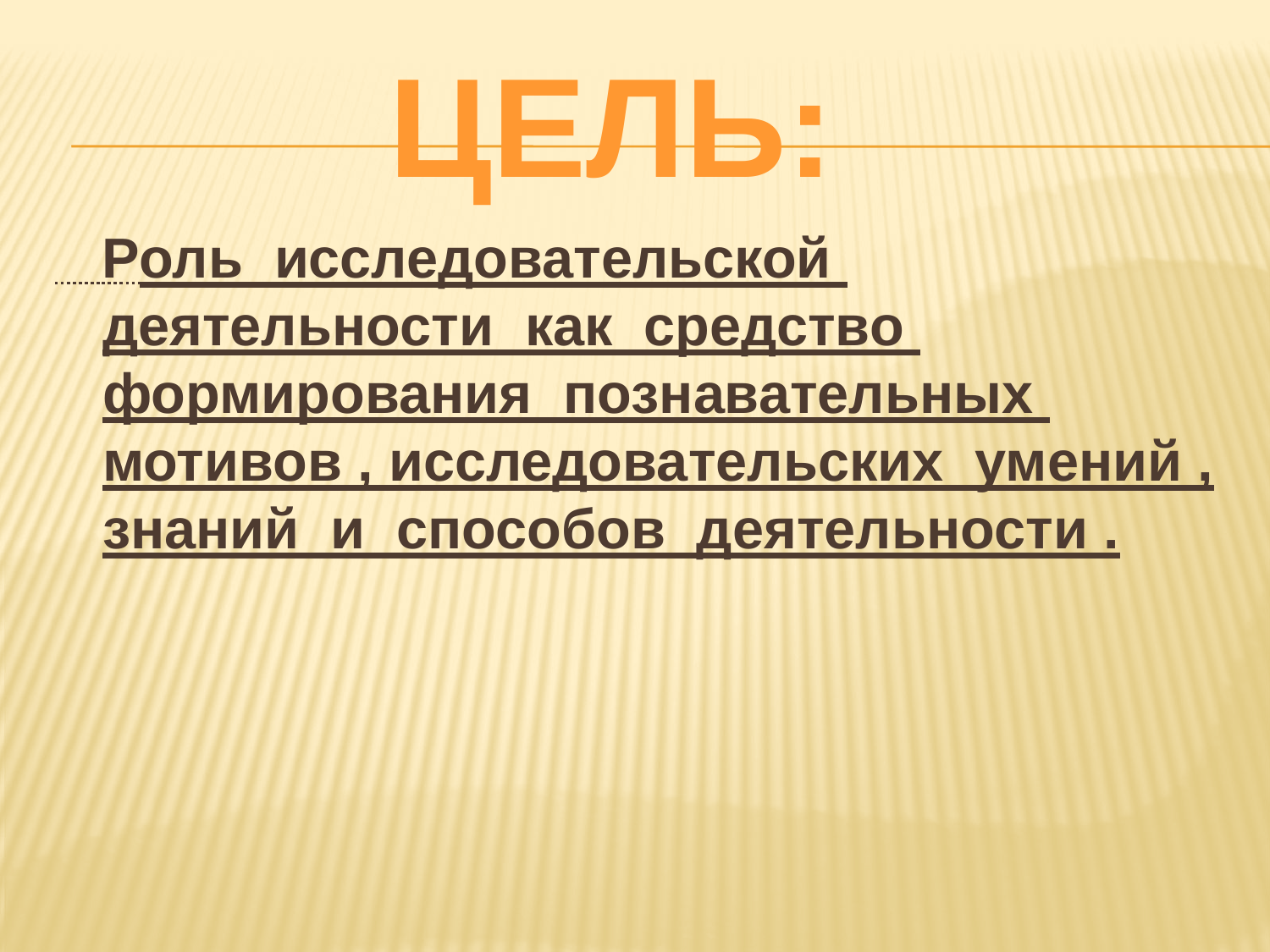

Цель:
#
   Роль  исследовательской  деятельности  как  средство  формирования  познавательных  мотивов , исследовательских  умений , знаний  и  способов  деятельности .